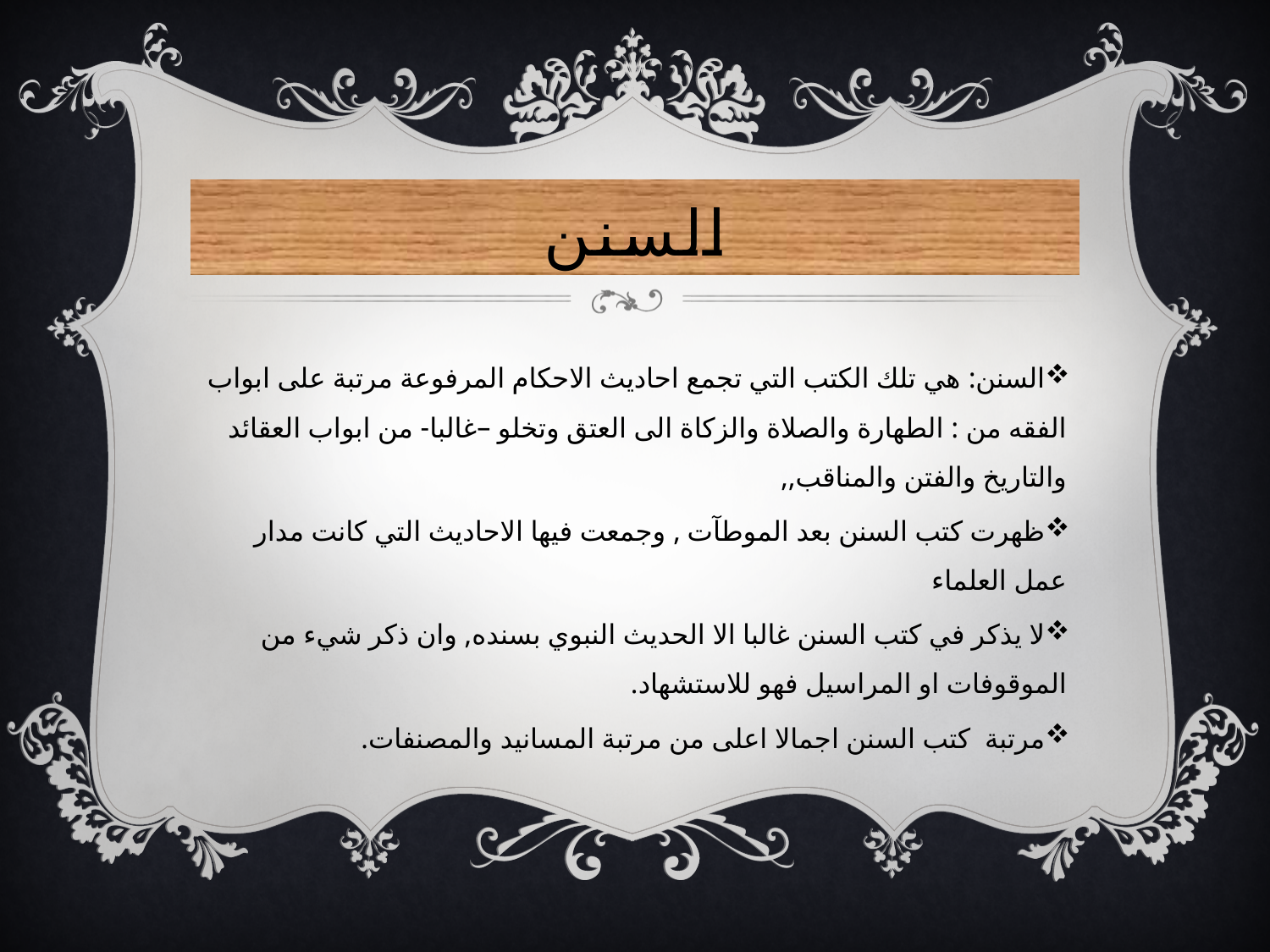

# السنن
السنن: هي تلك الكتب التي تجمع احاديث الاحكام المرفوعة مرتبة على ابواب الفقه من : الطهارة والصلاة والزكاة الى العتق وتخلو –غالبا- من ابواب العقائد والتاريخ والفتن والمناقب,,
ظهرت كتب السنن بعد الموطآت , وجمعت فيها الاحاديث التي كانت مدار عمل العلماء
لا يذكر في كتب السنن غالبا الا الحديث النبوي بسنده, وان ذكر شيء من الموقوفات او المراسيل فهو للاستشهاد.
مرتبة  كتب السنن اجمالا اعلى من مرتبة المسانيد والمصنفات.